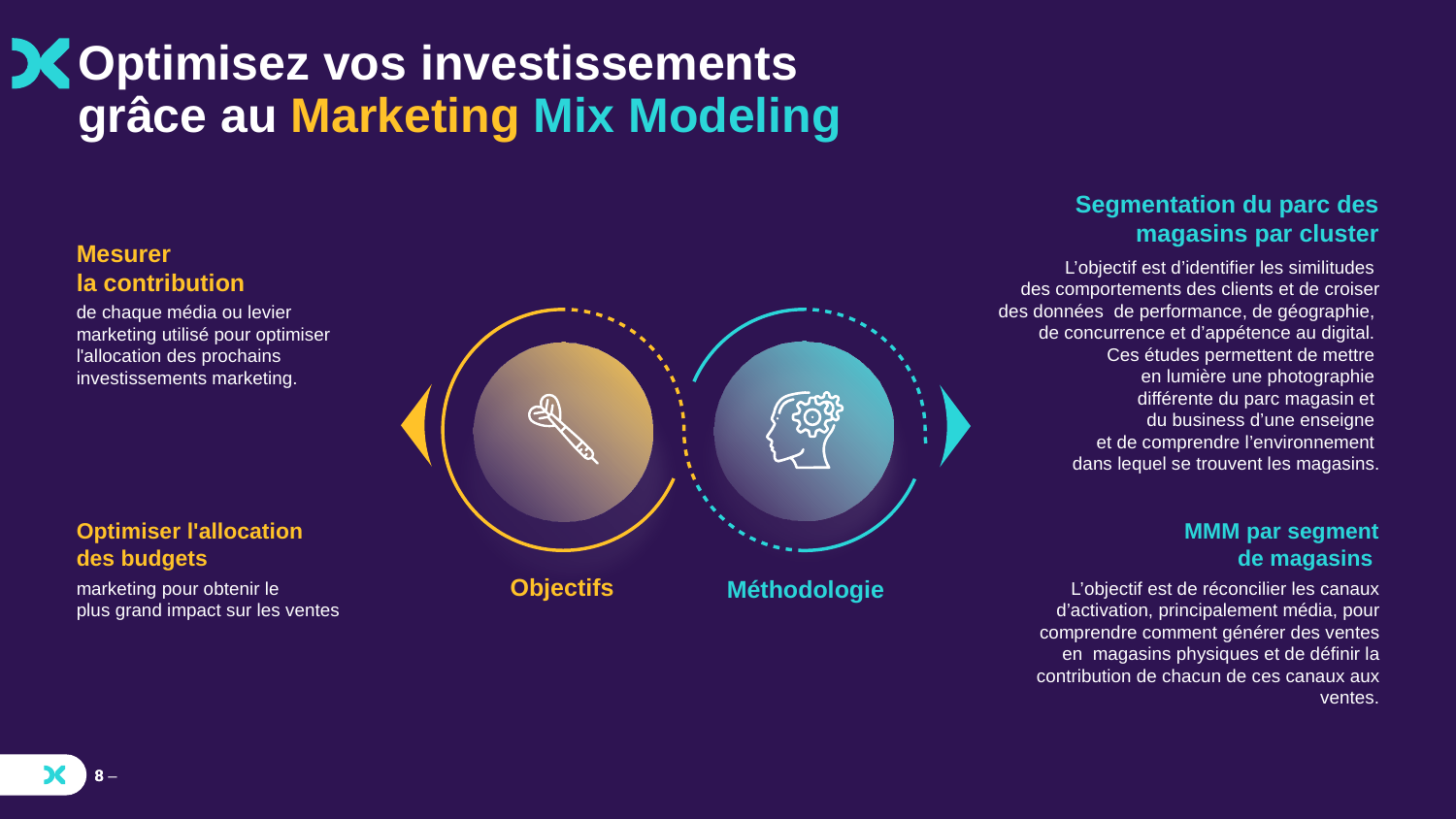

Optimisez vos investissements grâce au Marketing Mix Modeling
Segmentation du parc des magasins par cluster
Mesurer
la contribution
L’objectif est d’identifier les similitudes
des comportements des clients et de croiser des données  de performance, de géographie,
de concurrence et d’appétence au digital.
Ces études permettent de mettre
en lumière une photographie
différente du parc magasin et
du business d’une enseigne
et de comprendre l’environnement
dans lequel se trouvent les magasins.

de chaque média ou levier
marketing utilisé pour optimiser
l'allocation des prochains
investissements marketing.

Objectifs
Méthodologie
Optimiser l'allocation
des budgets
MMM par segment
de magasins
marketing pour obtenir le
plus grand impact sur les ventes
L’objectif est de réconcilier les canaux d’activation, principalement média, pour comprendre comment générer des ventes en  magasins physiques et de définir la contribution de chacun de ces canaux aux ventes.
8 –
8